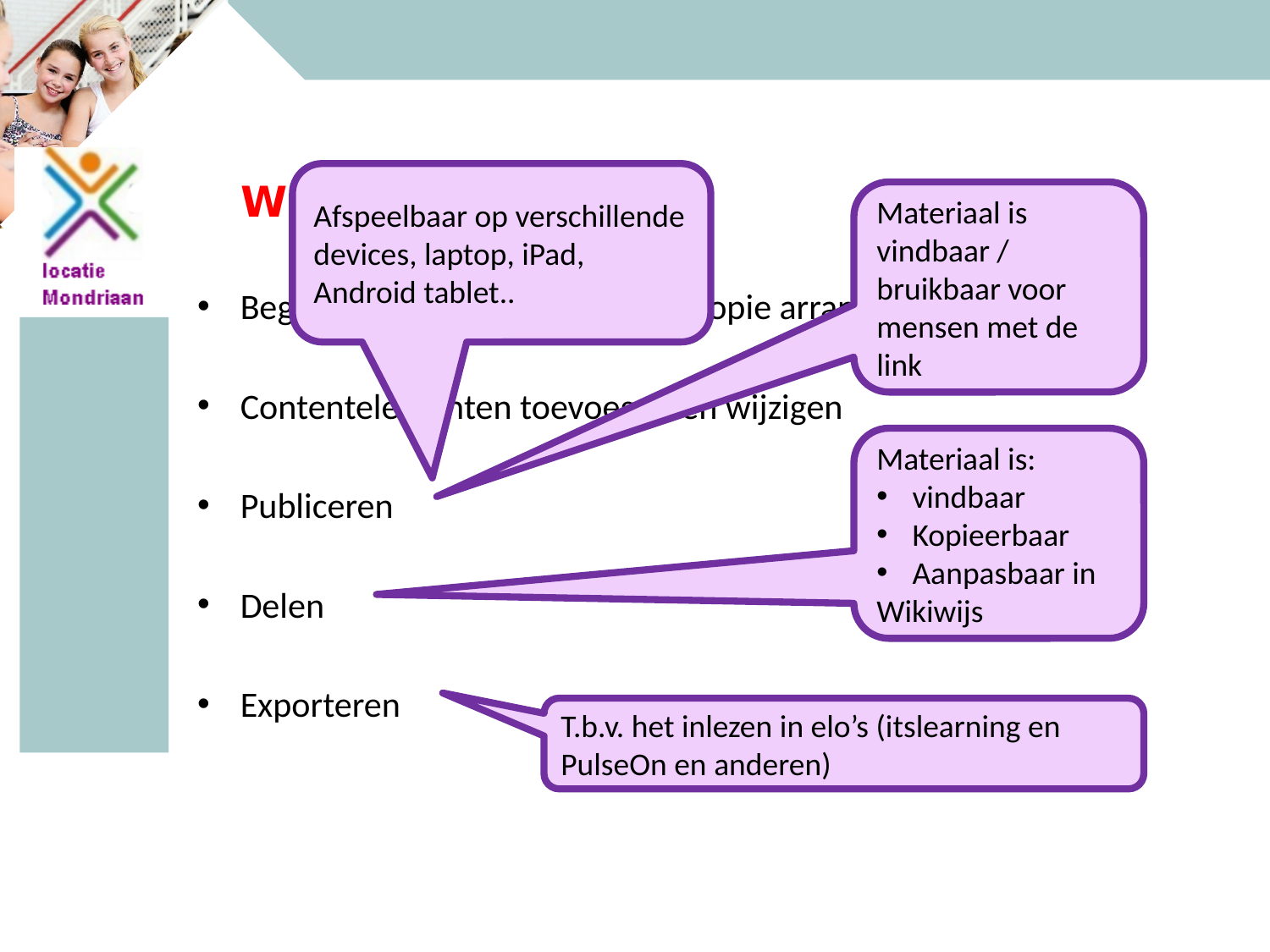

Afspeelbaar op verschillende devices, laptop, iPad, Android tablet..
Wikiwijs Maken
Materiaal is vindbaar / bruikbaar voor mensen met de link
Beginnen ‘van scratch’ of o.b.v. kopie arrangement

Contentelementen toevoegen en wijzigen

Publiceren

Delen

Exporteren
Materiaal is:
vindbaar
Kopieerbaar
Aanpasbaar in
Wikiwijs
T.b.v. het inlezen in elo’s (itslearning en PulseOn en anderen)